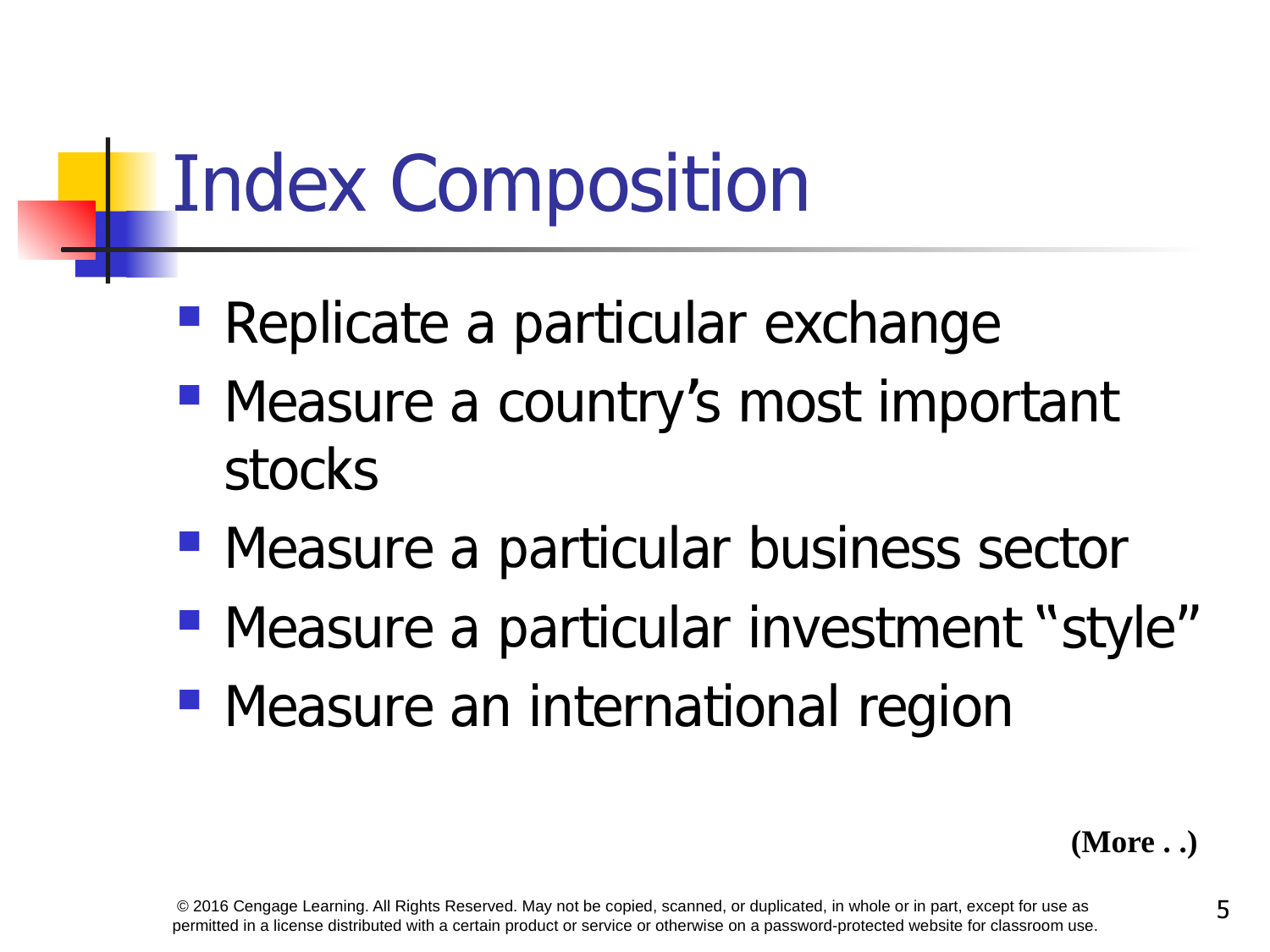

# Index Composition
Replicate a particular exchange
Measure a country’s most important stocks
Measure a particular business sector
Measure a particular investment “style”
Measure an international region

(More . .)
5